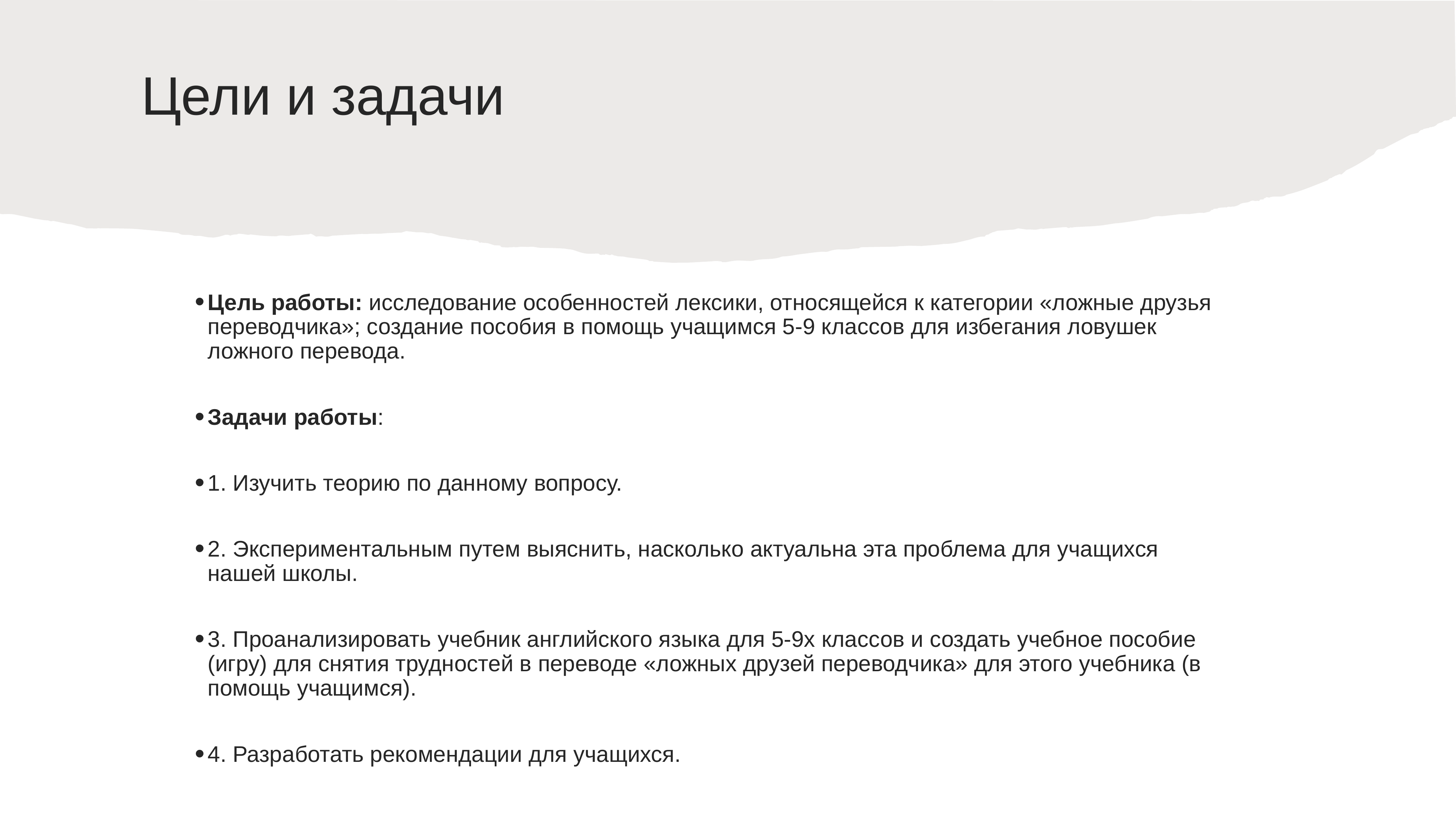

# Цели и задачи
Цель работы: исследование особенностей лексики, относящейся к категории «ложные друзья переводчика»; создание пособия в помощь учащимся 5-9 классов для избегания ловушек ложного перевода.
Задачи работы:
1. Изучить теорию по данному вопросу.
2. Экспериментальным путем выяснить, насколько актуальна эта проблема для учащихся нашей школы.
3. Проанализировать учебник английского языка для 5-9х классов и создать учебное пособие (игру) для снятия трудностей в переводе «ложных друзей переводчика» для этого учебника (в помощь учащимся).
4. Разработать рекомендации для учащихся.